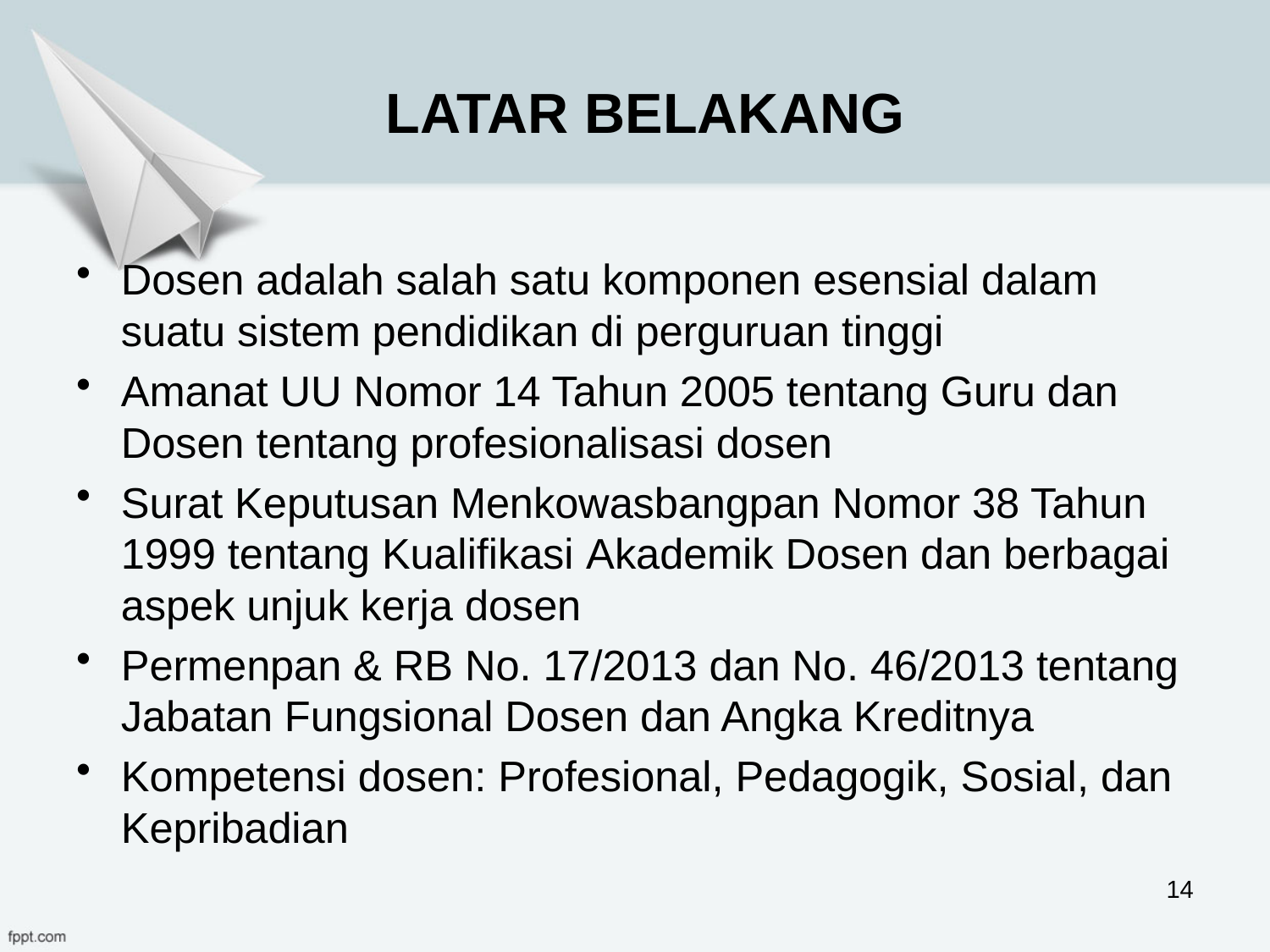

# LATAR BELAKANG
Dosen adalah salah satu komponen esensial dalam suatu sistem pendidikan di perguruan tinggi
Amanat UU Nomor 14 Tahun 2005 tentang Guru dan Dosen tentang profesionalisasi dosen
Surat Keputusan Menkowasbangpan Nomor 38 Tahun 1999 tentang Kualifikasi Akademik Dosen dan berbagai aspek unjuk kerja dosen
Permenpan & RB No. 17/2013 dan No. 46/2013 tentang Jabatan Fungsional Dosen dan Angka Kreditnya
Kompetensi dosen: Profesional, Pedagogik, Sosial, dan Kepribadian

14